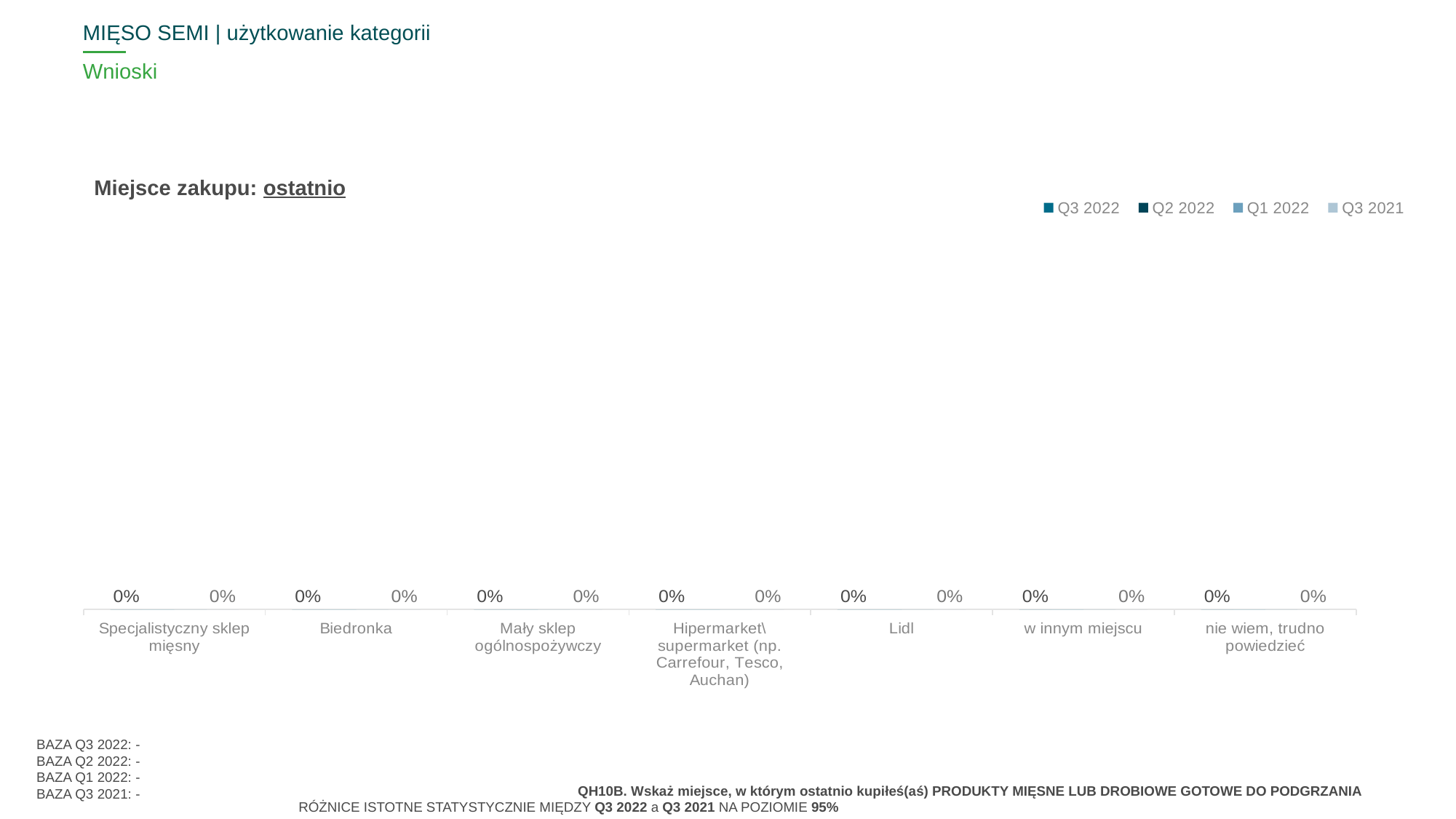

MIĘSO SEMI | użytkowanie kategorii
# Wnioski

### Chart

| Category | Q3 2022 | Q2 2022 | Q1 2022 | Q3 2021 |
|---|---|---|---|---|
|  | None | None | None | None |
|  | None | None | None | None |
|  | None | None | None | None |
|  | None | None | None | None |
|  | None | None | None | None |
|  | None | None | None | None |
|  | None | None | None | None |
Miejsce zakupu: ostatnio

### Chart

| Category | Q3 2022 | Q2 2022 | Q1 2022 | Q3 2021 |
|---|---|---|---|---|
| Specjalistyczny sklep mięsny | 0.0 | 0.0 | 0.0 | 0.0 |
| Biedronka | 0.0 | 0.0 | 0.0 | 0.0 |
| Mały sklep ogólnospożywczy | 0.0 | 0.0 | 0.0 | 0.0 |
| Hipermarket\supermarket (np. Carrefour, Tesco, Auchan) | 0.0 | 0.0 | 0.0 | 0.0 |
| Lidl | 0.0 | 0.0 | 0.0 | 0.0 |
| w innym miejscu | 0.0 | 0.0 | 0.0 | 0.0 |
| nie wiem, trudno powiedzieć | 0.0 | 0.0 | 0.0 | 0.0 |
BAZA Q3 2022: -
BAZA Q2 2022: -
BAZA Q1 2022: -
BAZA Q3 2021: -
QH10B. Wskaż miejsce, w którym ostatnio kupiłeś(aś) PRODUKTY MIĘSNE LUB DROBIOWE GOTOWE DO PODGRZANIA
RÓŻNICE ISTOTNE STATYSTYCZNIE MIĘDZY Q3 2022 a Q3 2021 NA POZIOMIE 95%